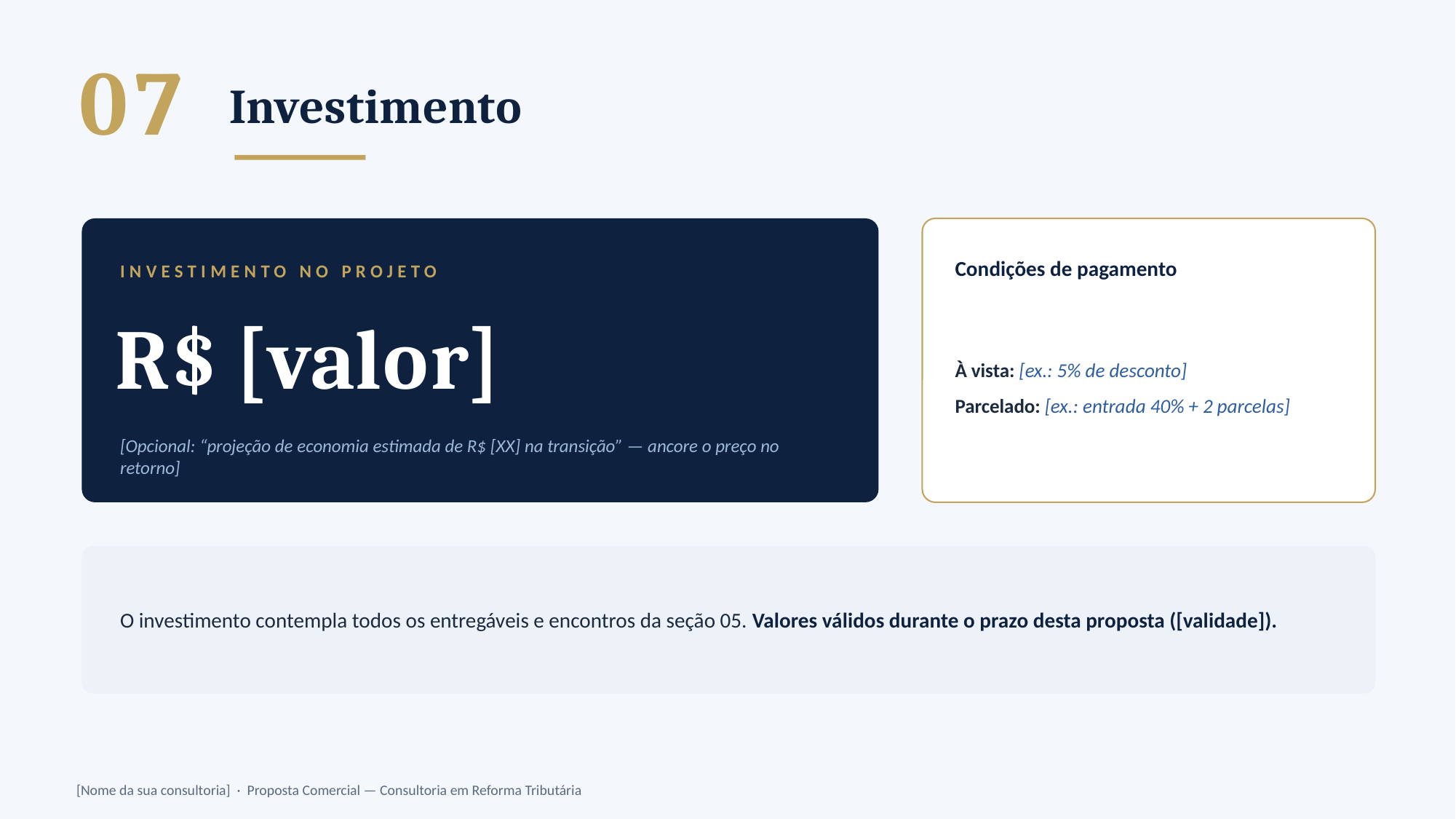

07
Investimento

Condições de pagamento
INVESTIMENTO NO PROJETO
R$ [valor]
À vista: [ex.: 5% de desconto]
Parcelado: [ex.: entrada 40% + 2 parcelas]
[Opcional: “projeção de economia estimada de R$ [XX] na transição” — ancore o preço no retorno]

O investimento contempla todos os entregáveis e encontros da seção 05. Valores válidos durante o prazo desta proposta ([validade]).
[Nome da sua consultoria]  ·  Proposta Comercial — Consultoria em Reforma Tributária